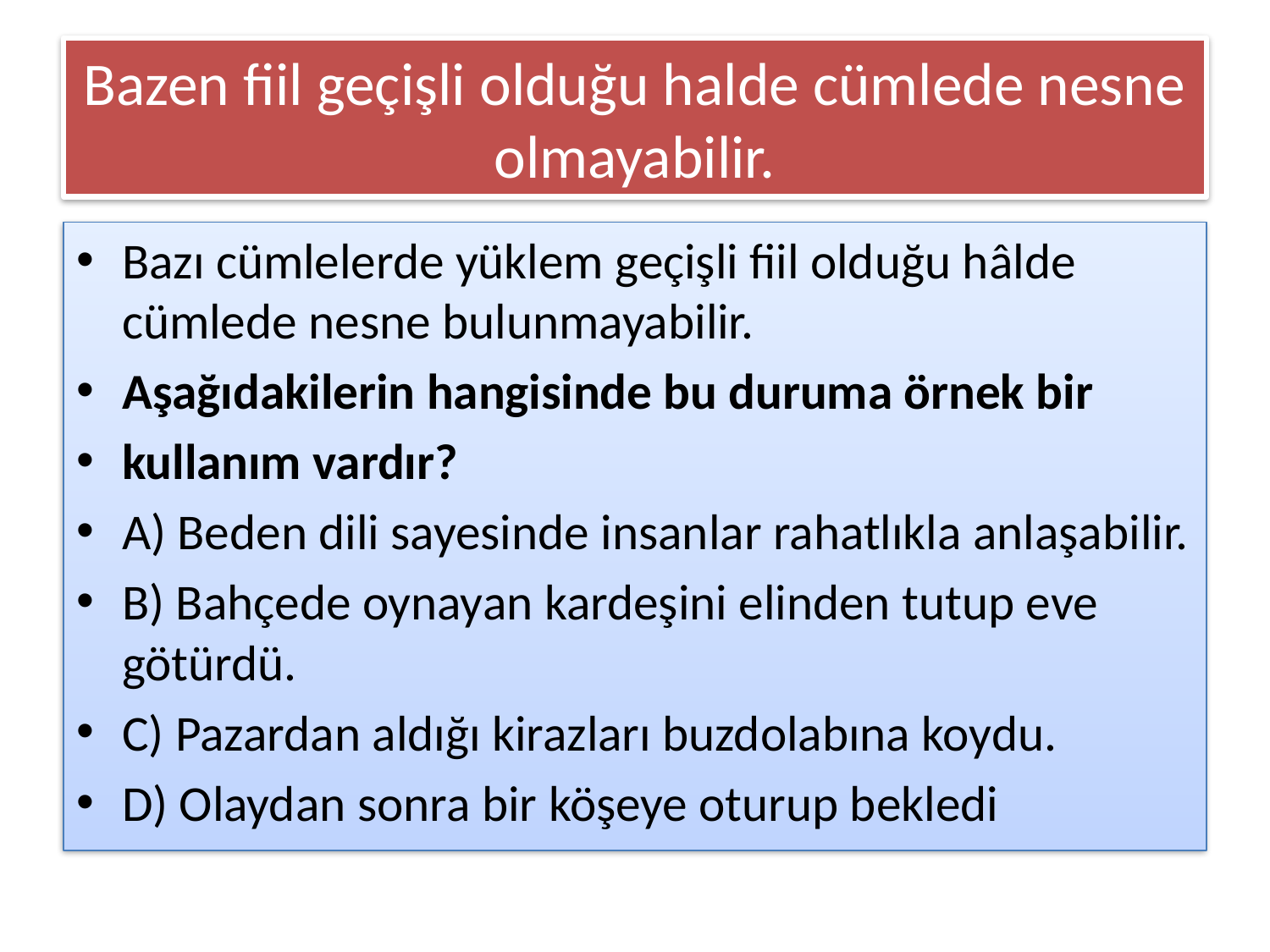

# Bazen fiil geçişli olduğu halde cümlede nesne olmayabilir.
Bazı cümlelerde yüklem geçişli fiil olduğu hâlde cümlede nesne bulunmayabilir.
Aşağıdakilerin hangisinde bu duruma örnek bir
kullanım vardır?
A) Beden dili sayesinde insanlar rahatlıkla anlaşabilir.
B) Bahçede oynayan kardeşini elinden tutup eve götürdü.
C) Pazardan aldığı kirazları buzdolabına koydu.
D) Olaydan sonra bir köşeye oturup bekledi